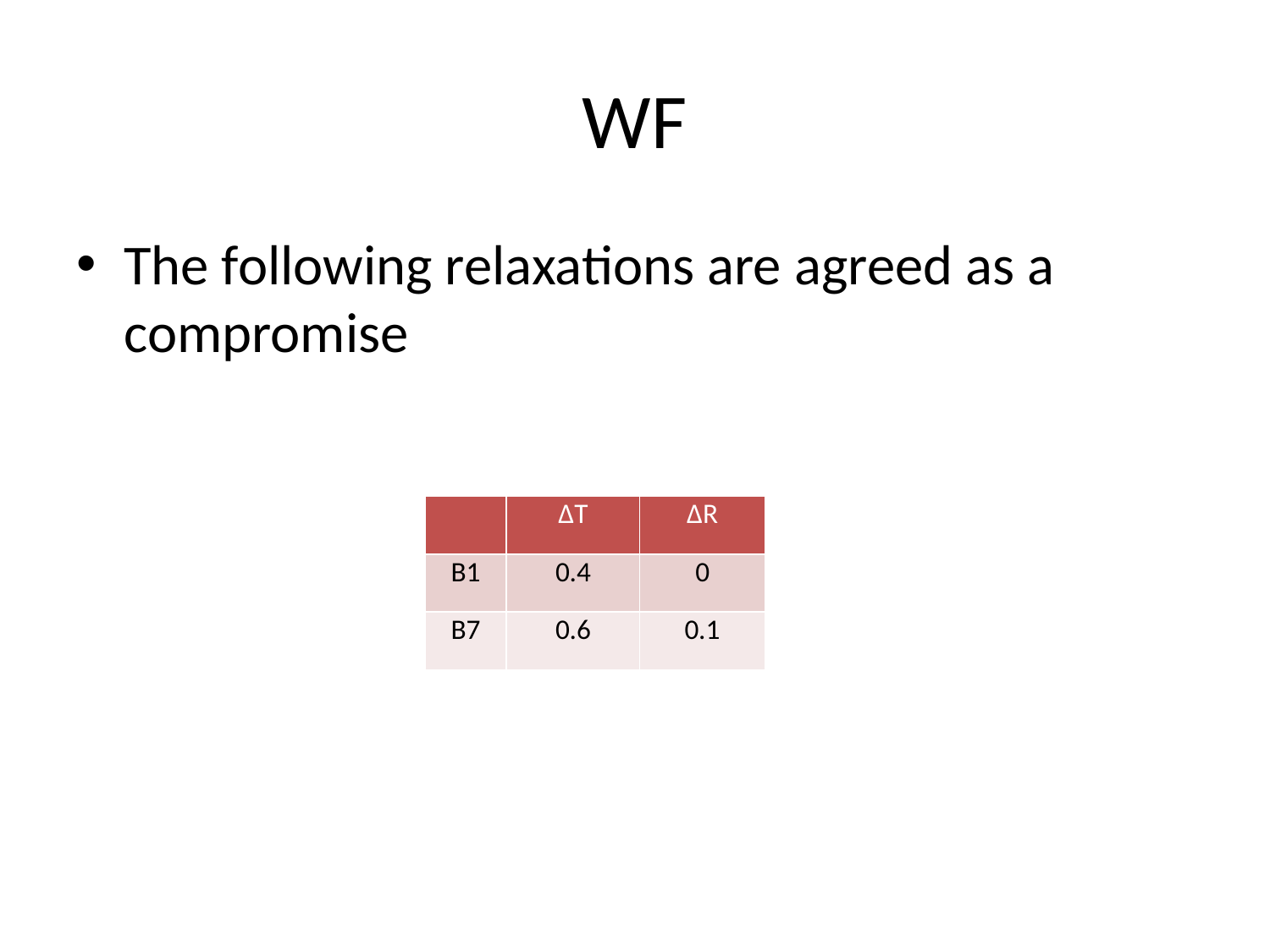

# WF
The following relaxations are agreed as a compromise
|  | ∆T | ∆R |
| --- | --- | --- |
| B1 | 0.4 | 0 |
| B7 | 0.6 | 0.1 |